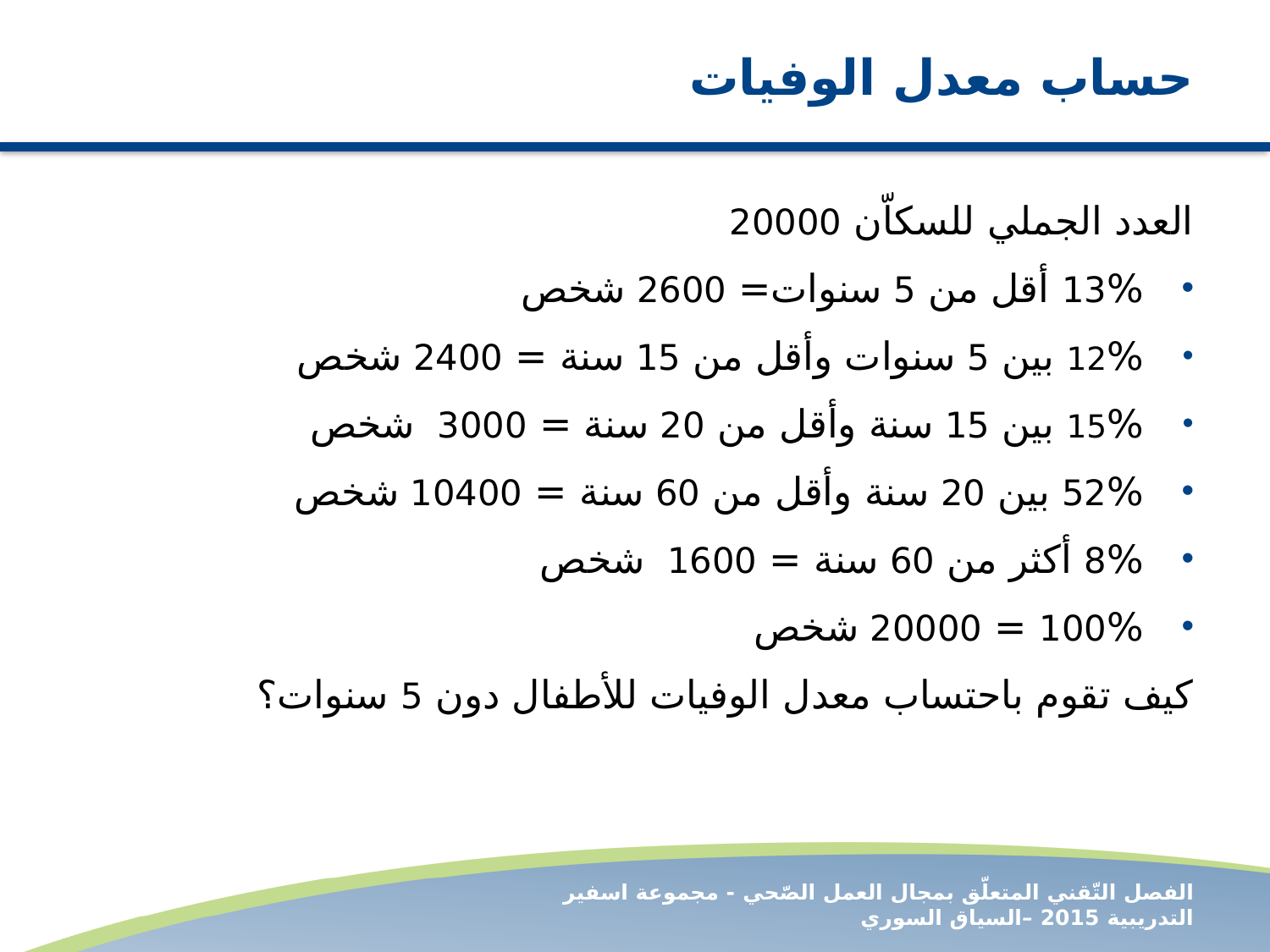

# حساب معدل الوفيات
العدد الجملي للسكاّن 20000
13% أقل من 5 سنوات= 2600 شخص
12% بين 5 سنوات وأقل من 15 سنة = 2400 شخص
15% بين 15 سنة وأقل من 20 سنة = 3000  شخص
52% بين 20 سنة وأقل من 60 سنة = 10400 شخص
8% أكثر من 60 سنة = 1600  شخص
100% = 20000 شخص
كيف تقوم باحتساب معدل الوفيات للأطفال دون 5 سنوات؟
الفصل التّقني المتعلّق بمجال العمل الصّحي - مجموعة اسفير التدريبية 2015 –السياق السوري